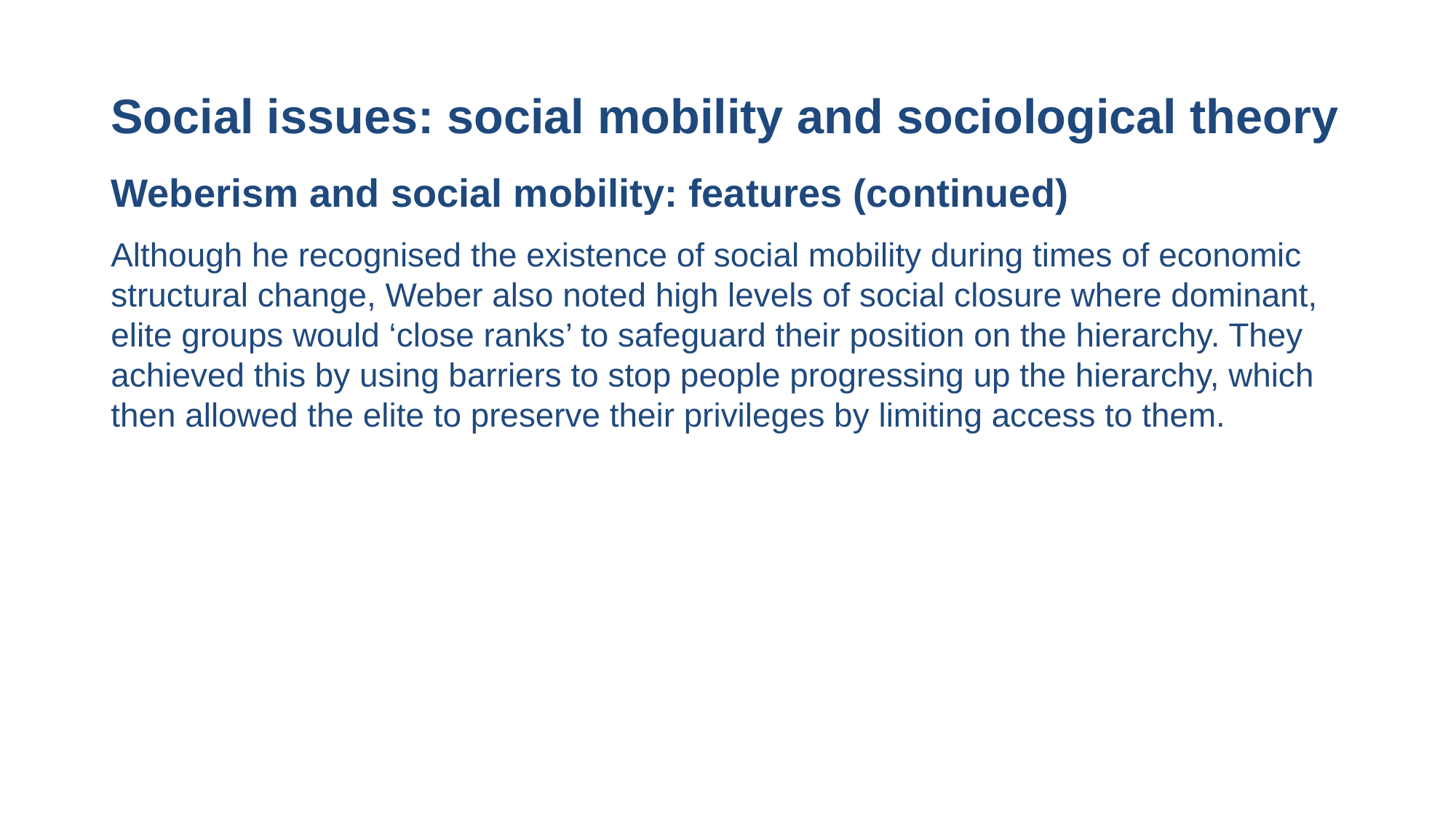

# Social issues: social mobility and sociological theory
Weberism and social mobility: features (continued)
Although he recognised the existence of social mobility during times of economic structural change, Weber also noted high levels of social closure where dominant, elite groups would ‘close ranks’ to safeguard their position on the hierarchy. They achieved this by using barriers to stop people progressing up the hierarchy, which then allowed the elite to preserve their privileges by limiting access to them.